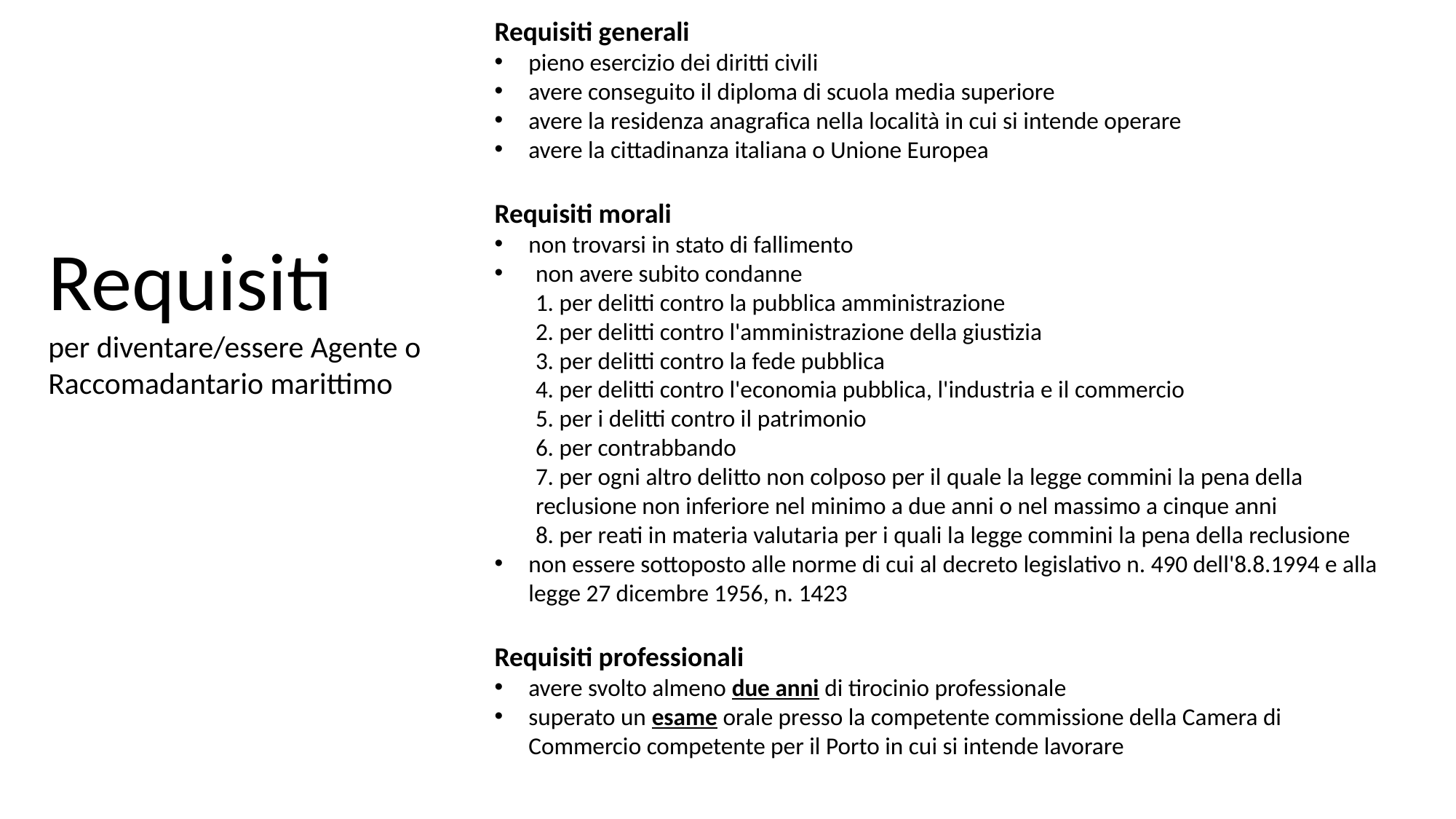

Requisiti generali
pieno esercizio dei diritti civili
avere conseguito il diploma di scuola media superiore
avere la residenza anagrafica nella località in cui si intende operare
avere la cittadinanza italiana o Unione Europea
Requisiti morali
non trovarsi in stato di fallimento
non avere subito condanne
1. per delitti contro la pubblica amministrazione
2. per delitti contro l'amministrazione della giustizia
3. per delitti contro la fede pubblica
4. per delitti contro l'economia pubblica, l'industria e il commercio
5. per i delitti contro il patrimonio
6. per contrabbando
7. per ogni altro delitto non colposo per il quale la legge commini la pena della reclusione non inferiore nel minimo a due anni o nel massimo a cinque anni
8. per reati in materia valutaria per i quali la legge commini la pena della reclusione
non essere sottoposto alle norme di cui al decreto legislativo n. 490 dell'8.8.1994 e alla legge 27 dicembre 1956, n. 1423

Requisiti professionali
avere svolto almeno due anni di tirocinio professionale
superato un esame orale presso la competente commissione della Camera di Commercio competente per il Porto in cui si intende lavorare
Requisiti
per diventare/essere Agente o Raccomadantario marittimo